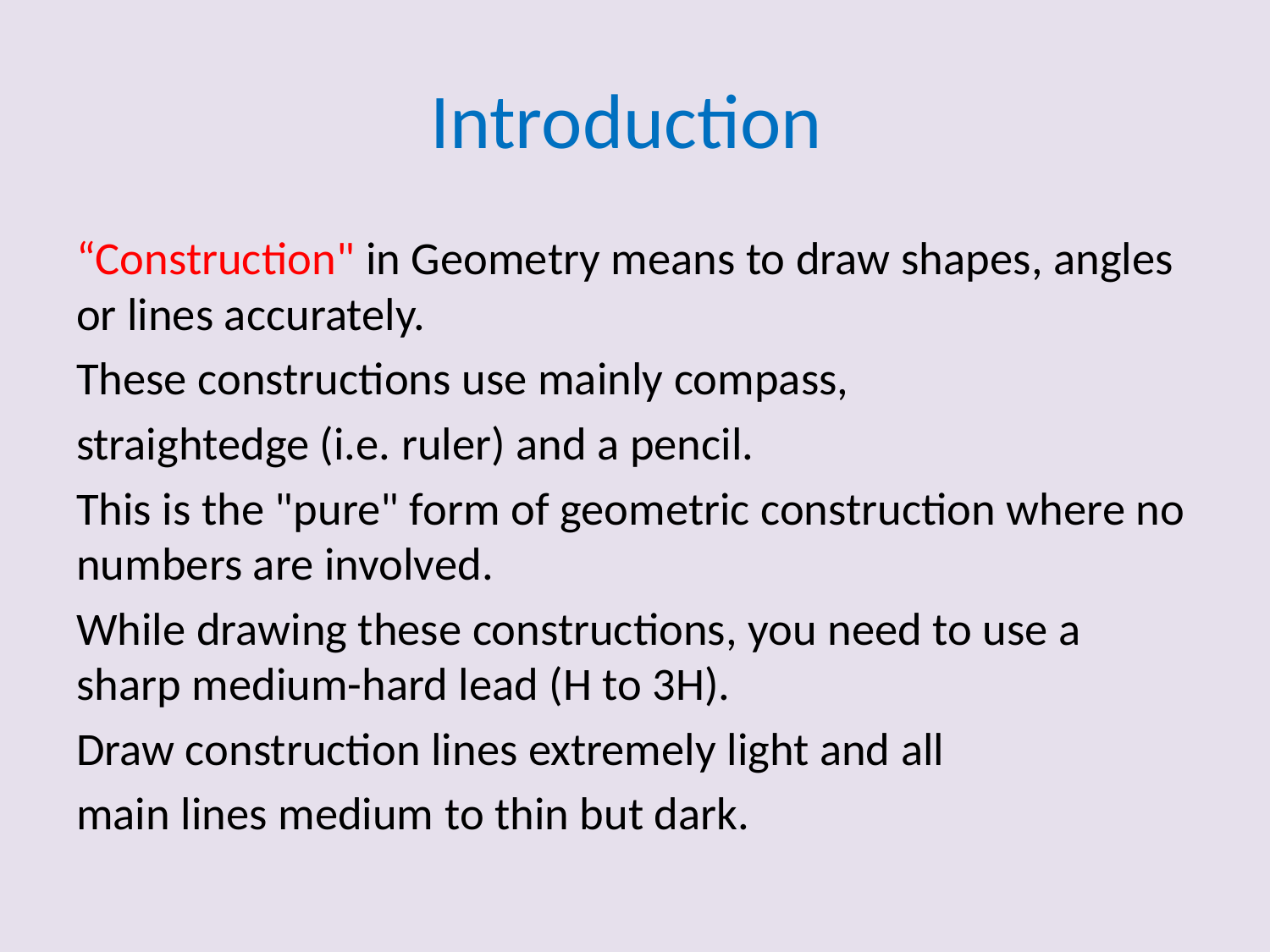

# Introduction
“Construction" in Geometry means to draw shapes, angles or lines accurately.
These constructions use mainly compass,
straightedge (i.e. ruler) and a pencil.
This is the "pure" form of geometric construction where no numbers are involved.
While drawing these constructions, you need to use a sharp medium-hard lead (H to 3H).
Draw construction lines extremely light and all
main lines medium to thin but dark.